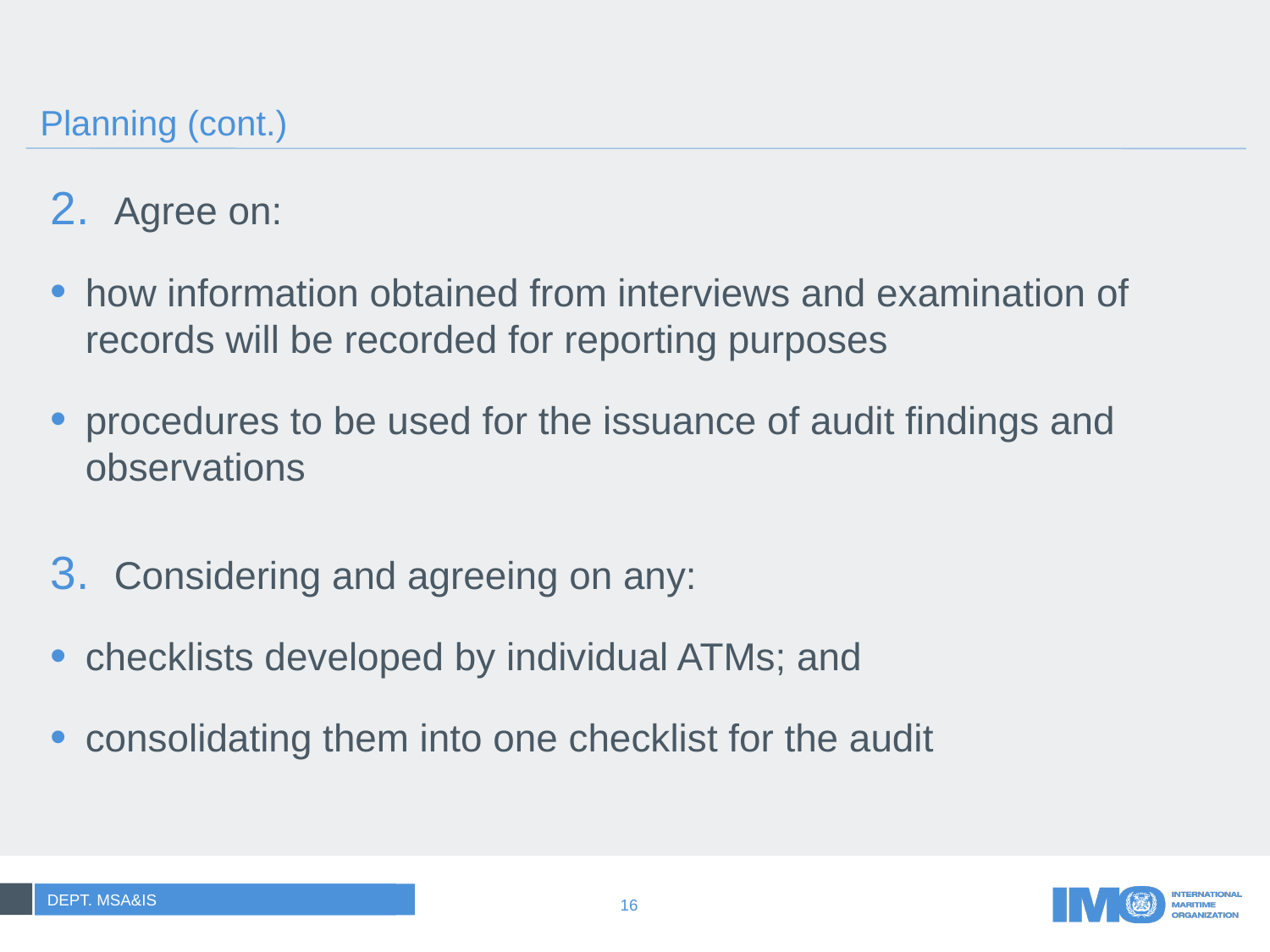

# Planning (cont.)
Agree on:

how information obtained from interviews and examination of records will be recorded for reporting purposes

procedures to be used for the issuance of audit findings and observations

Considering and agreeing on any:

checklists developed by individual ATMs; and

consolidating them into one checklist for the audit